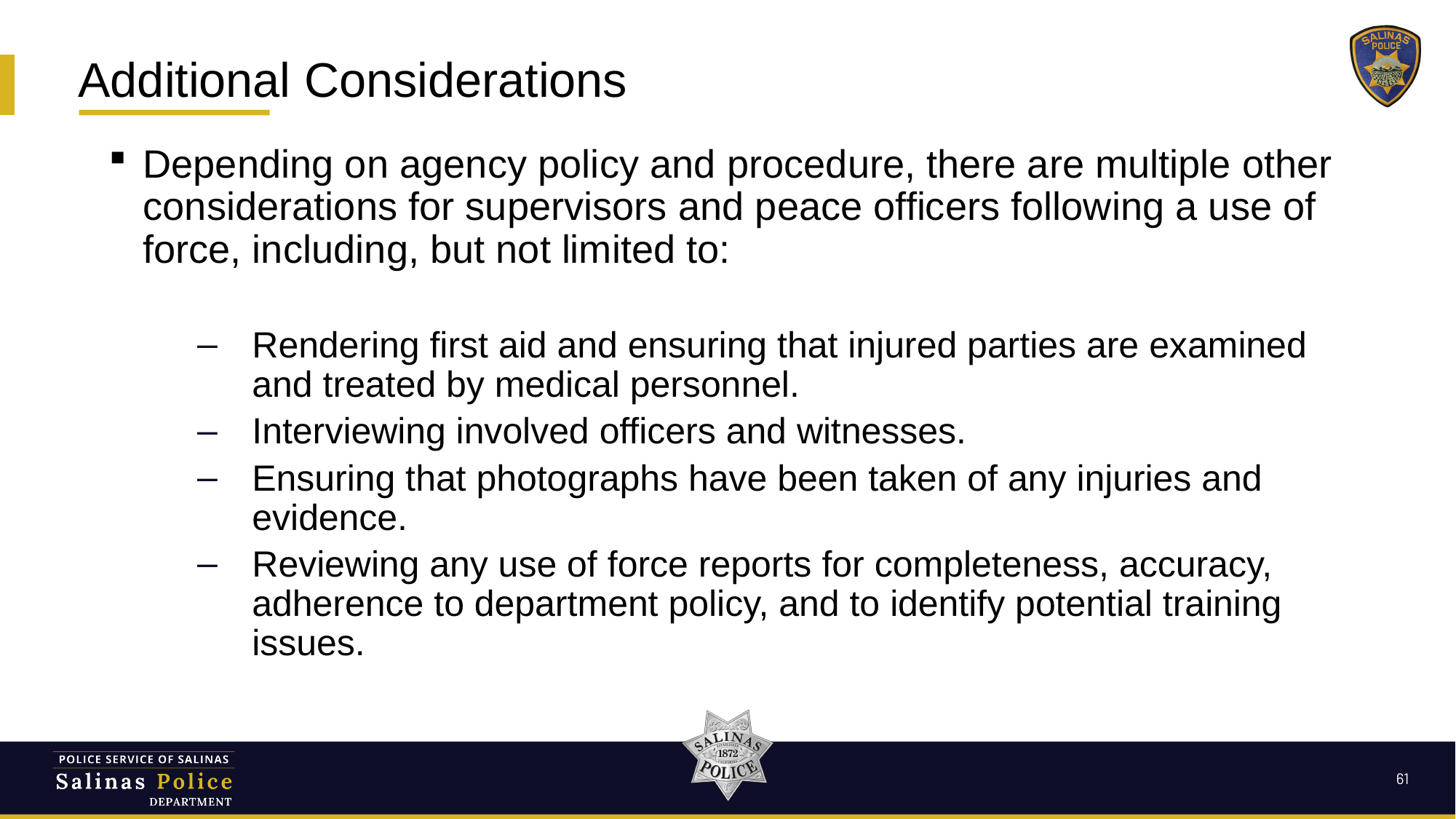

# Additional Considerations
Depending on agency policy and procedure, there are multiple other considerations for supervisors and peace officers following a use of force, including, but not limited to:
Rendering first aid and ensuring that injured parties are examined and treated by medical personnel.
Interviewing involved officers and witnesses.
Ensuring that photographs have been taken of any injuries and evidence.
Reviewing any use of force reports for completeness, accuracy, adherence to department policy, and to identify potential training issues.